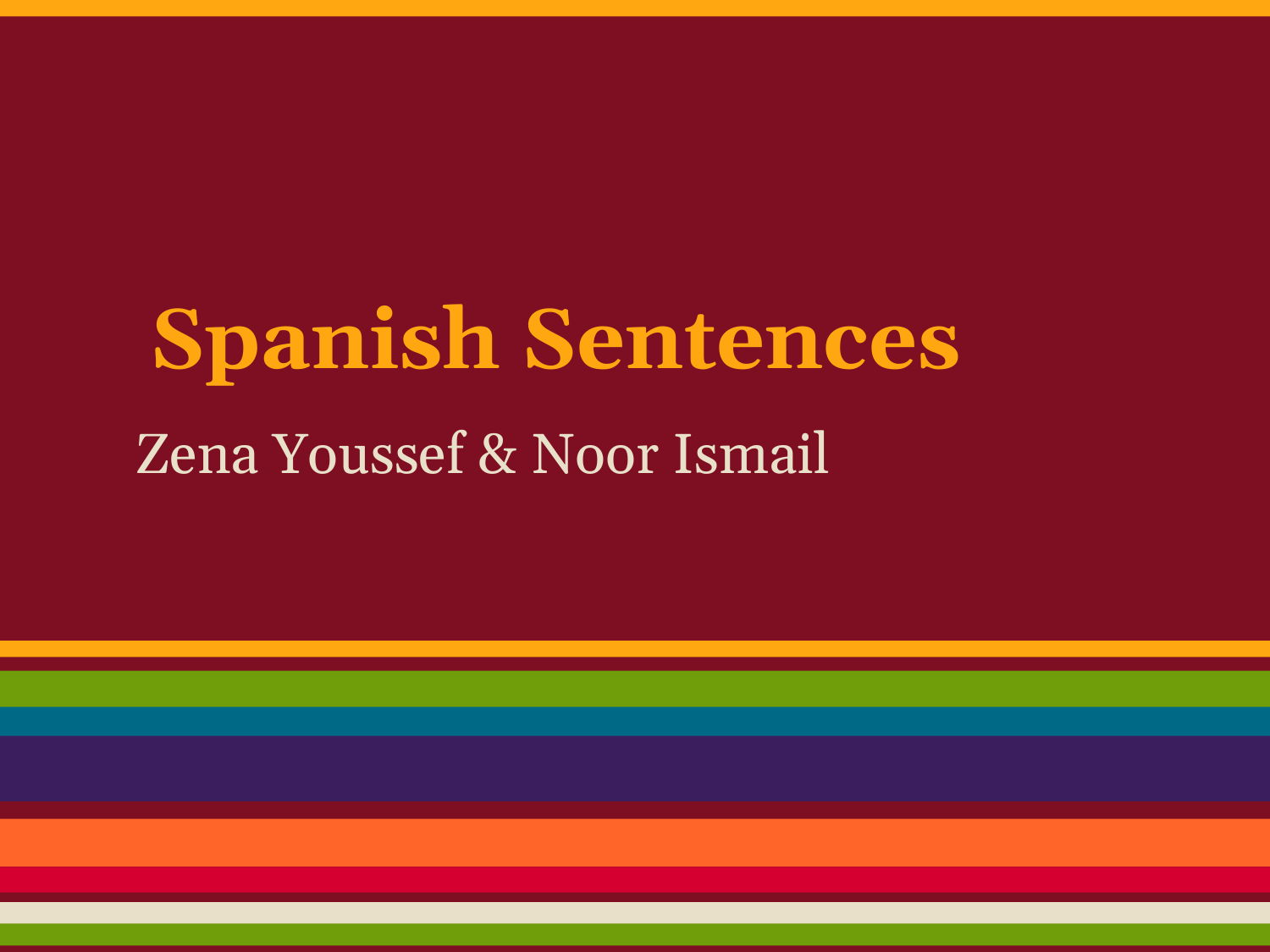

# Spanish Sentences
Zena Youssef & Noor Ismail